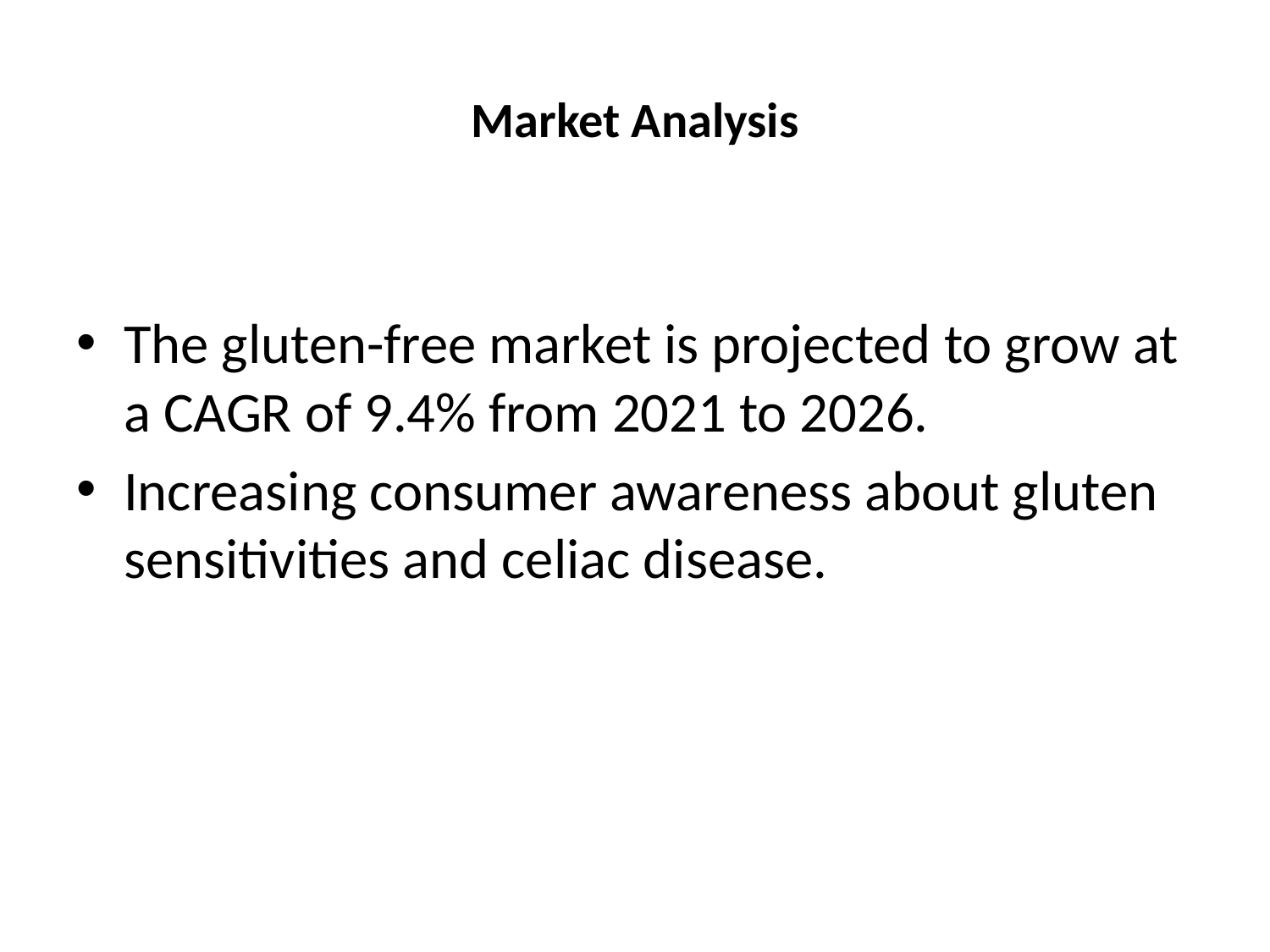

# Market Analysis

The gluten-free market is projected to grow at a CAGR of 9.4% from 2021 to 2026.
Increasing consumer awareness about gluten sensitivities and celiac disease.